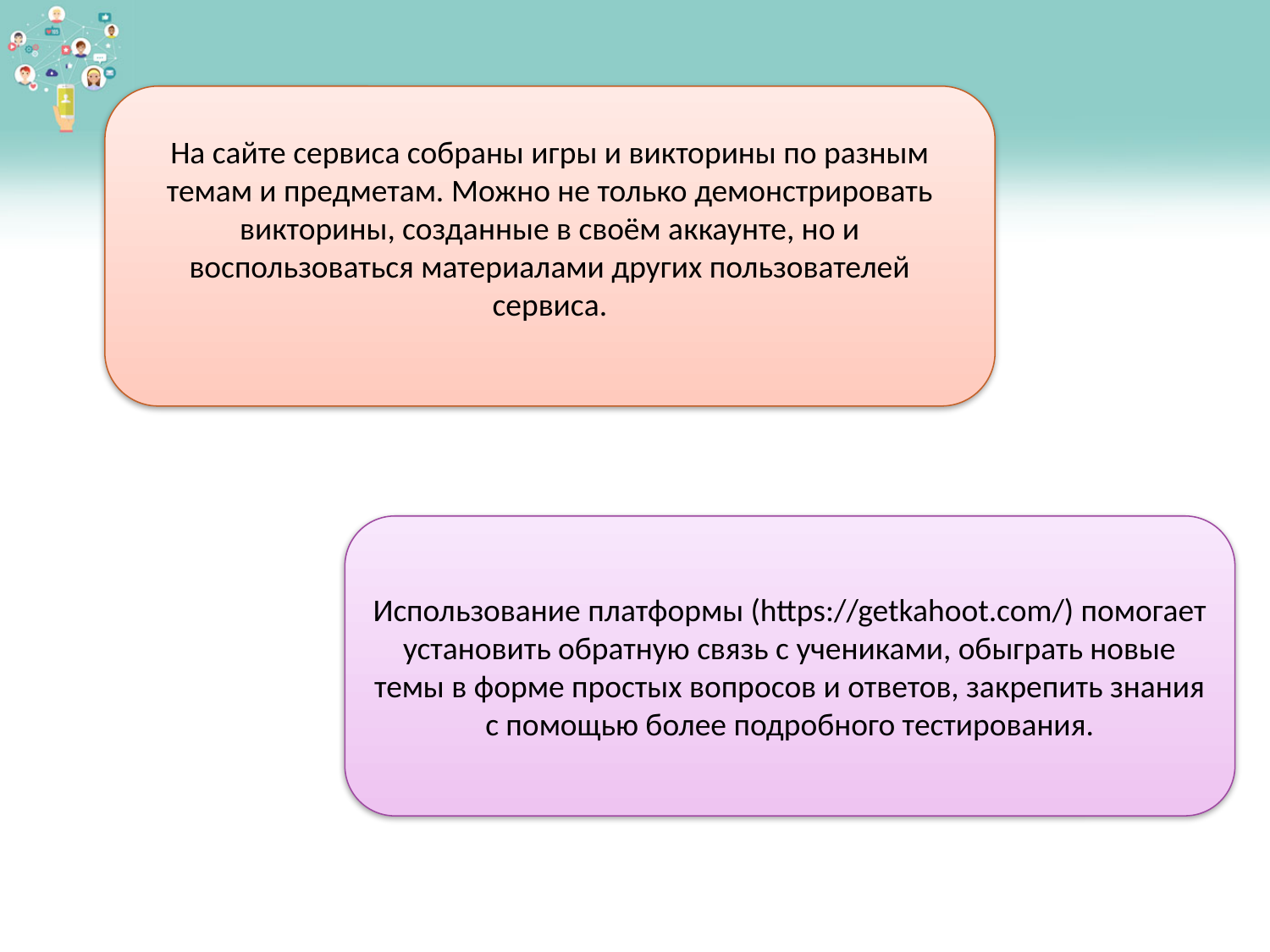

На сайте сервиса собраны игры и викторины по разным темам и предметам. Можно не только демонстрировать викторины, созданные в своём аккаунте, но и воспользоваться материалами других пользователей сервиса.

Использование платформы (https://getkahoot.com/) помогает установить обратную связь с учениками, обыграть новые темы в форме простых вопросов и ответов, закрепить знания с помощью более подробного тестирования.